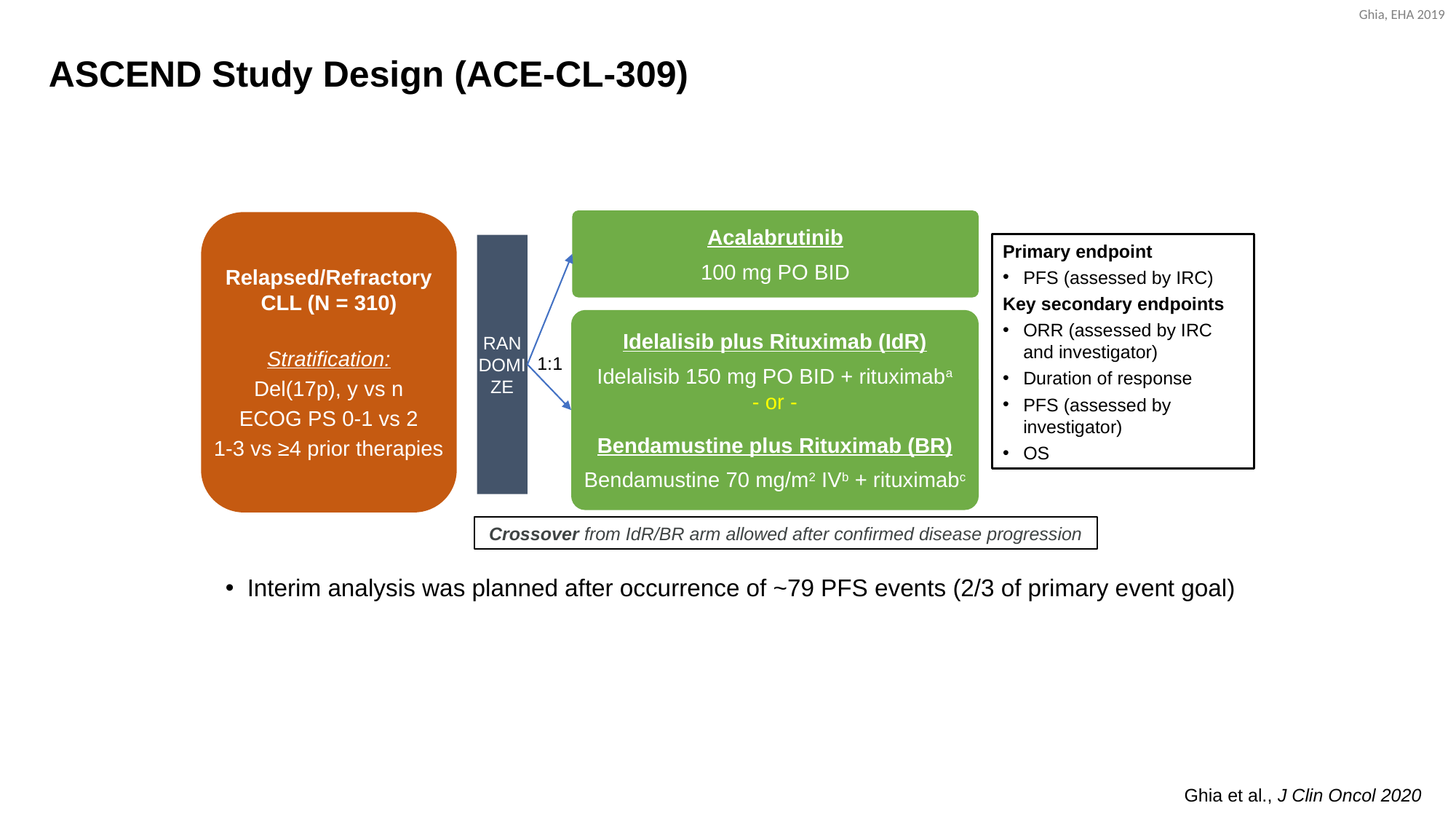

# ASCEND Study Design (ACE-CL-309)
Acalabrutinib
100 mg PO BID
Relapsed/Refractory CLL (N = 310)

Stratification:
Del(17p), y vs n
ECOG PS 0-1 vs 2
1-3 vs ≥4 prior therapies
Primary endpoint
PFS (assessed by IRC)
Key secondary endpoints
ORR (assessed by IRC and investigator)
Duration of response
PFS (assessed by investigator)
OS
RANDOMIZE
Idelalisib plus Rituximab (IdR)
Idelalisib 150 mg PO BID + rituximaba
- or -
Bendamustine plus Rituximab (BR)
Bendamustine 70 mg/m2 IVb + rituximabc
1:1
Crossover from IdR/BR arm allowed after confirmed disease progression
Interim analysis was planned after occurrence of ~79 PFS events (2/3 of primary event goal)

Ghia et al., J Clin Oncol 2020